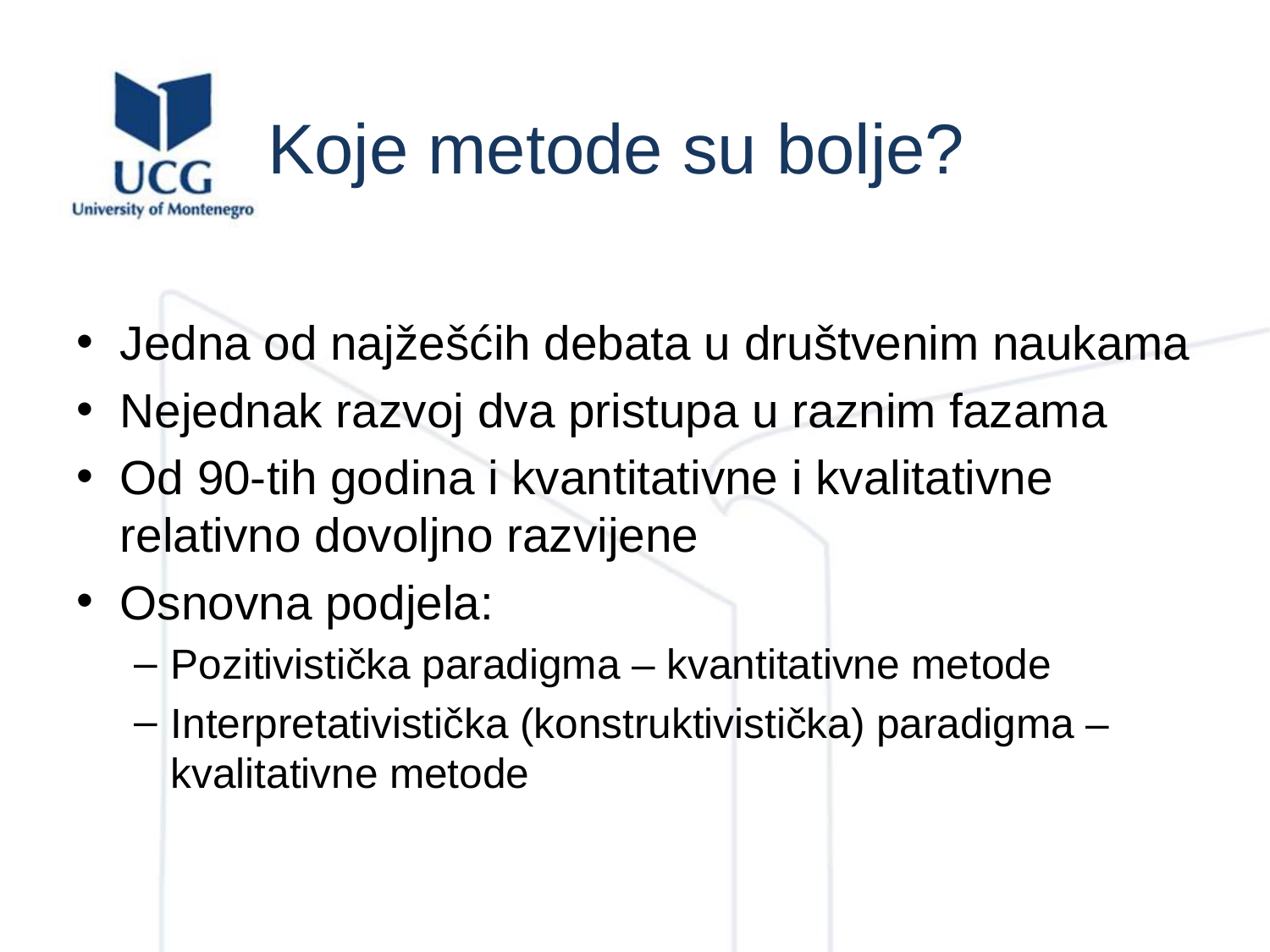

# Koje metode su bolje?
Jedna od najžešćih debata u društvenim naukama
Nejednak razvoj dva pristupa u raznim fazama
Od 90-tih godina i kvantitativne i kvalitativne relativno dovoljno razvijene
Osnovna podjela:
Pozitivistička paradigma – kvantitativne metode
Interpretativistička (konstruktivistička) paradigma – kvalitativne metode